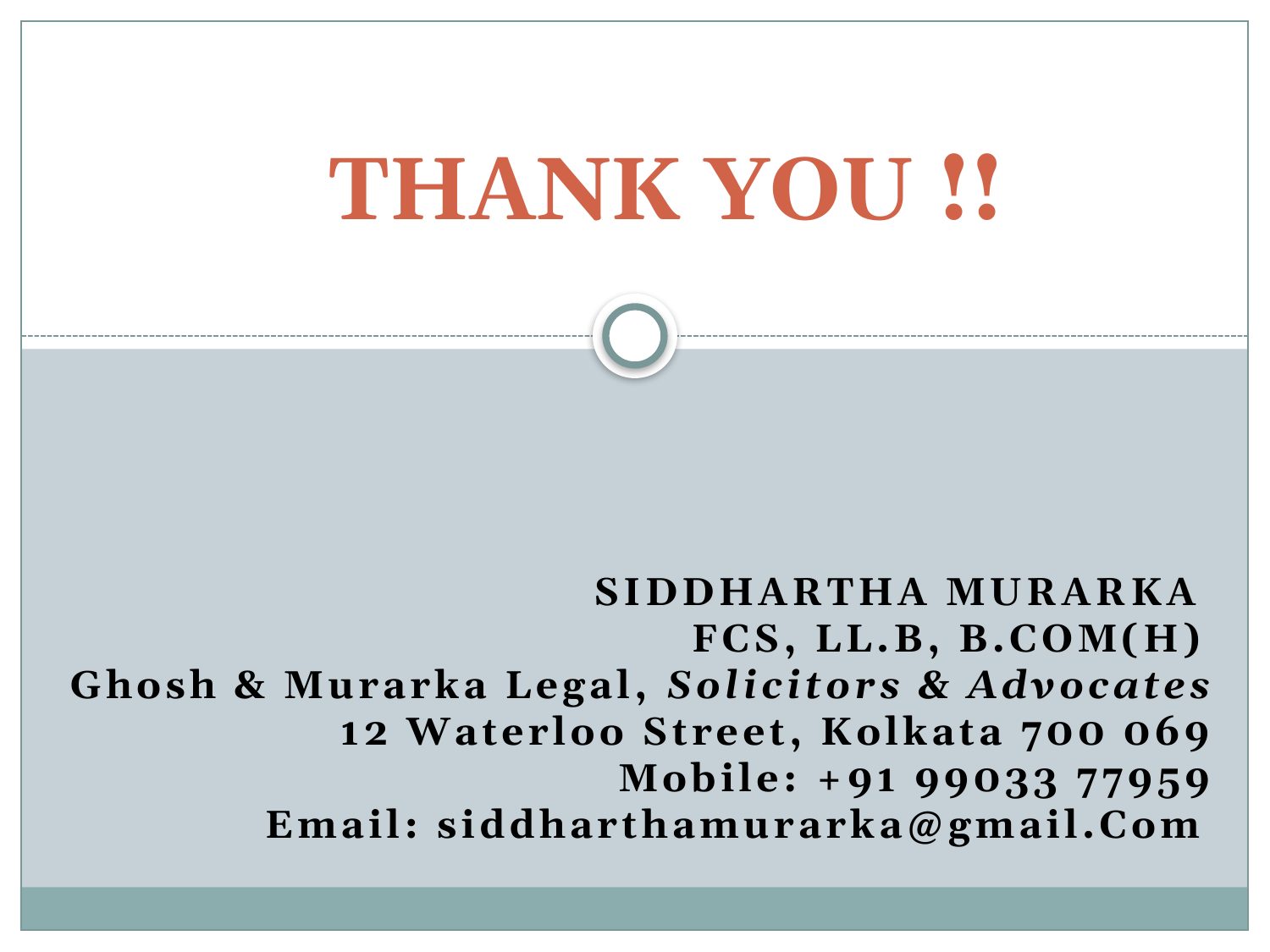

# THANK YOU !!
Siddhartha Murarka
FCS, LL.B, B.Com(H)
Ghosh & Murarka Legal, Solicitors & Advocates
12 Waterloo Street, Kolkata 700 069
Mobile: +91 99033 77959
Email: siddharthamurarka@gmail.Com